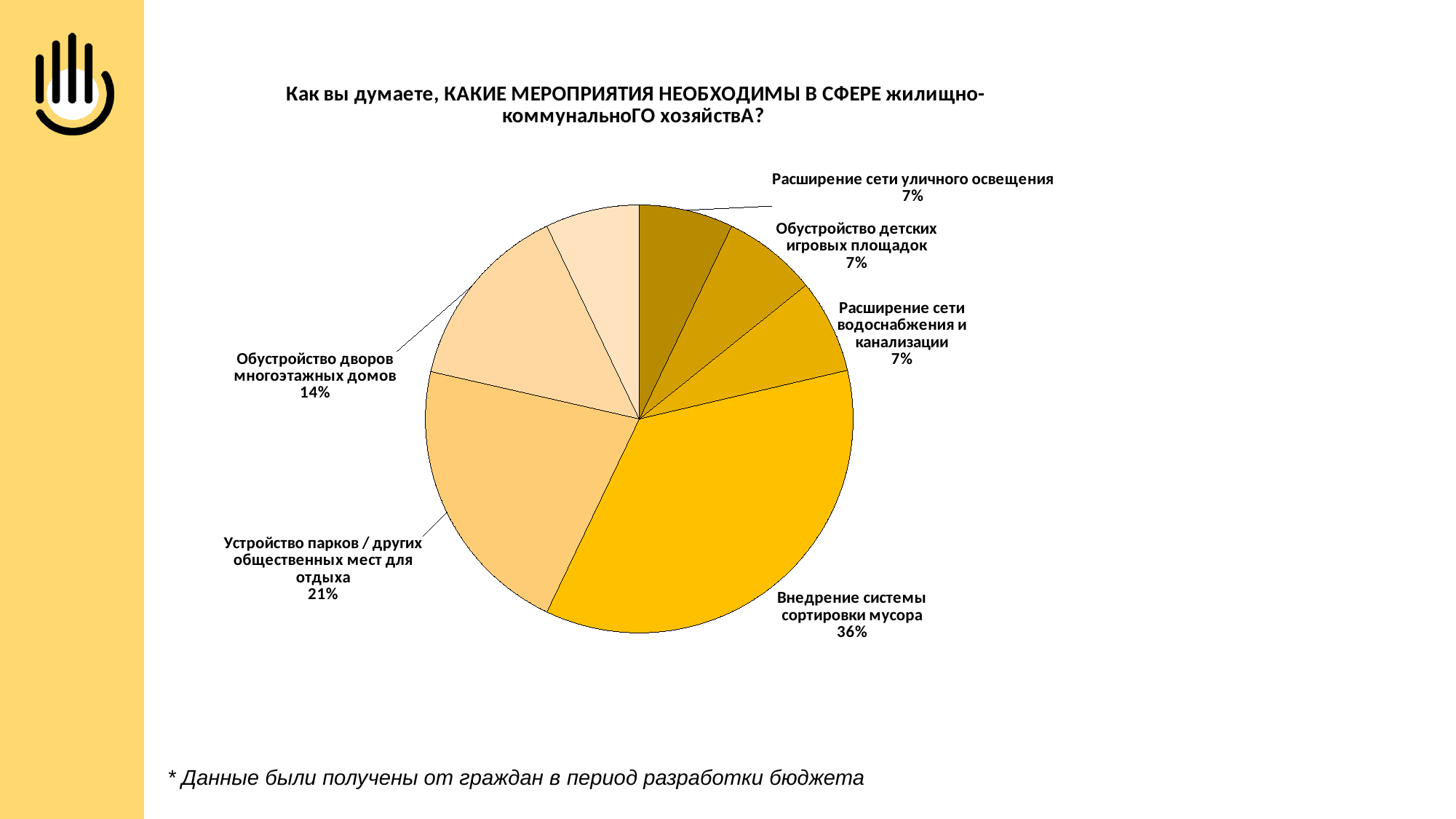

### Chart: Как вы думаете, КАКИЕ МЕРОПРИЯТИЯ НЕОБХОДИМЫ В СФЕРЕ жилищно-коммунальноГО хозяйствА?

| Category |  |
|---|---|
| Расширение сети уличного освещения | 0.071 |
| Обустройство детских игровых площадок | 0.071 |
| Расширение сети водоснабжения и канализации | 0.071 |
| Внедрение системы сортировки мусора | 0.3570000000000001 |
| Устройство парков / других общественных мест для отдыха | 0.21400000000000005 |
| Обустройство дворов многоэтажных домов | 0.14300000000000004 |
| другое: сортировка мусора, обустройство дворов с обязательным участием жителей, ликвидация стихийных свалок и штрафы, озеленение города  | 0.071 |
* Данные были получены от граждан в период разработки бюджета